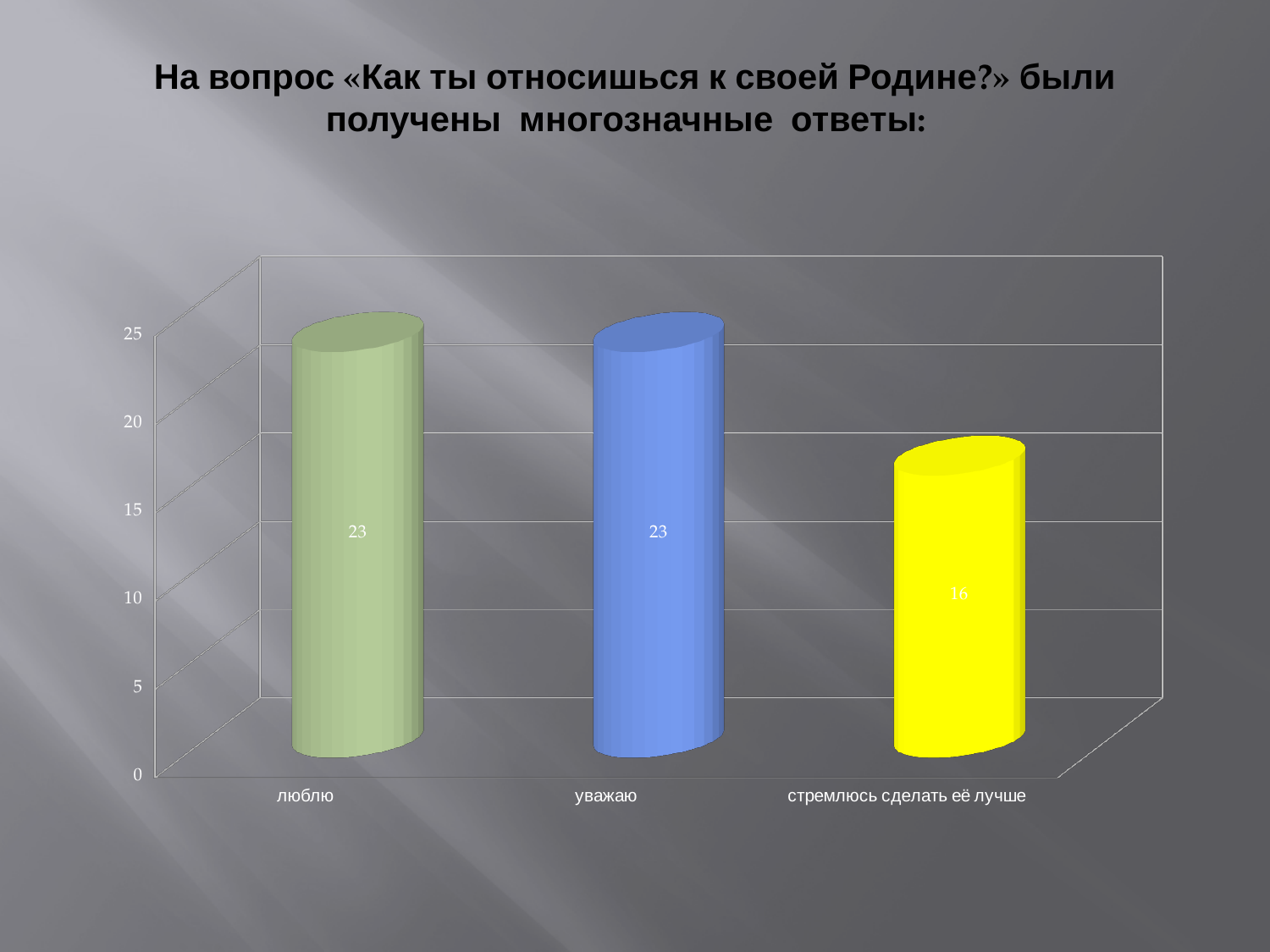

# На вопрос «Как ты относишься к своей Родине?» были получены  многозначные  ответы:

[unsupported chart]